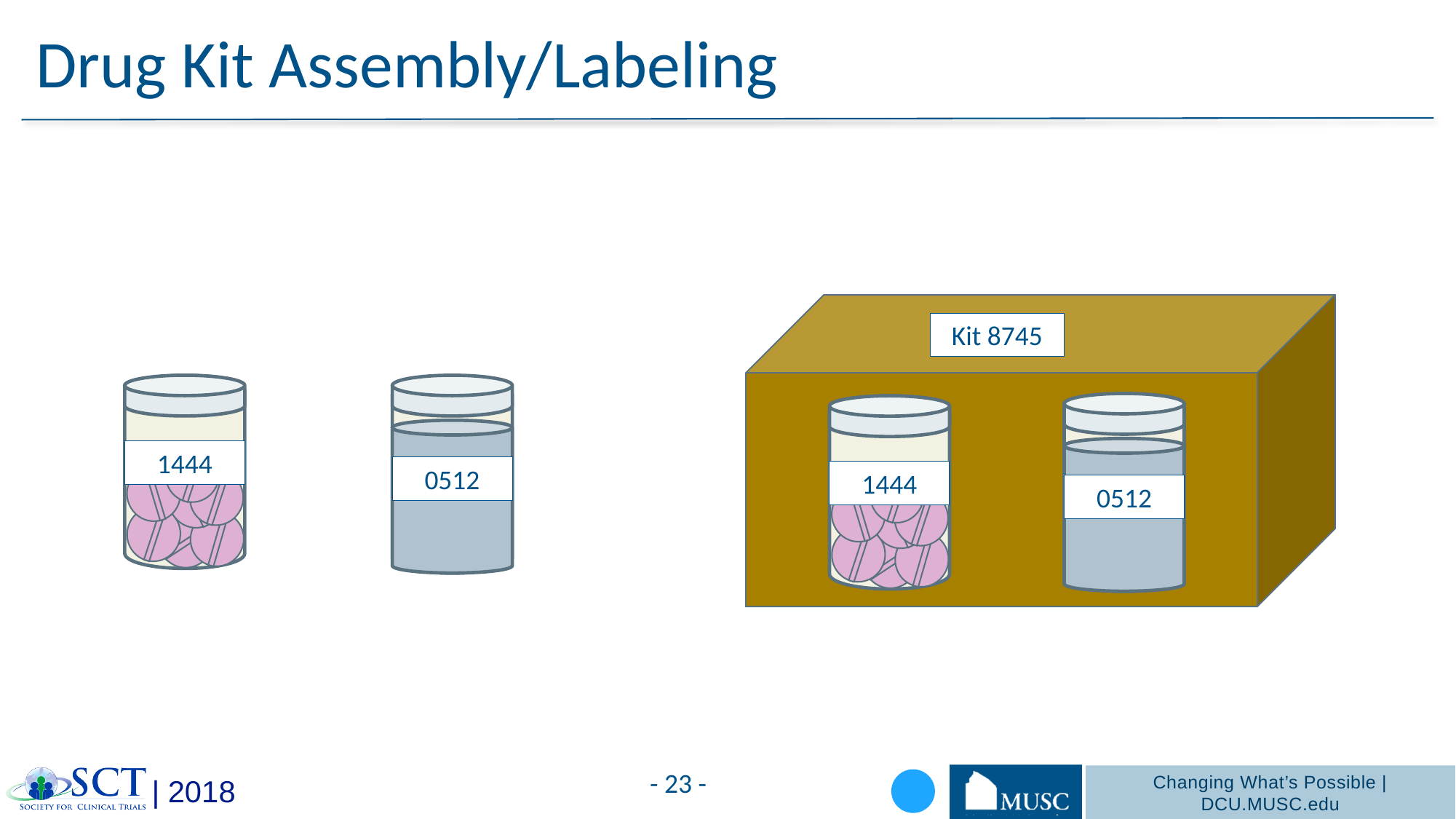

# Drug Kit Assembly/Labeling

Kit 8745

1444

0512

0512

1444

- 23 -